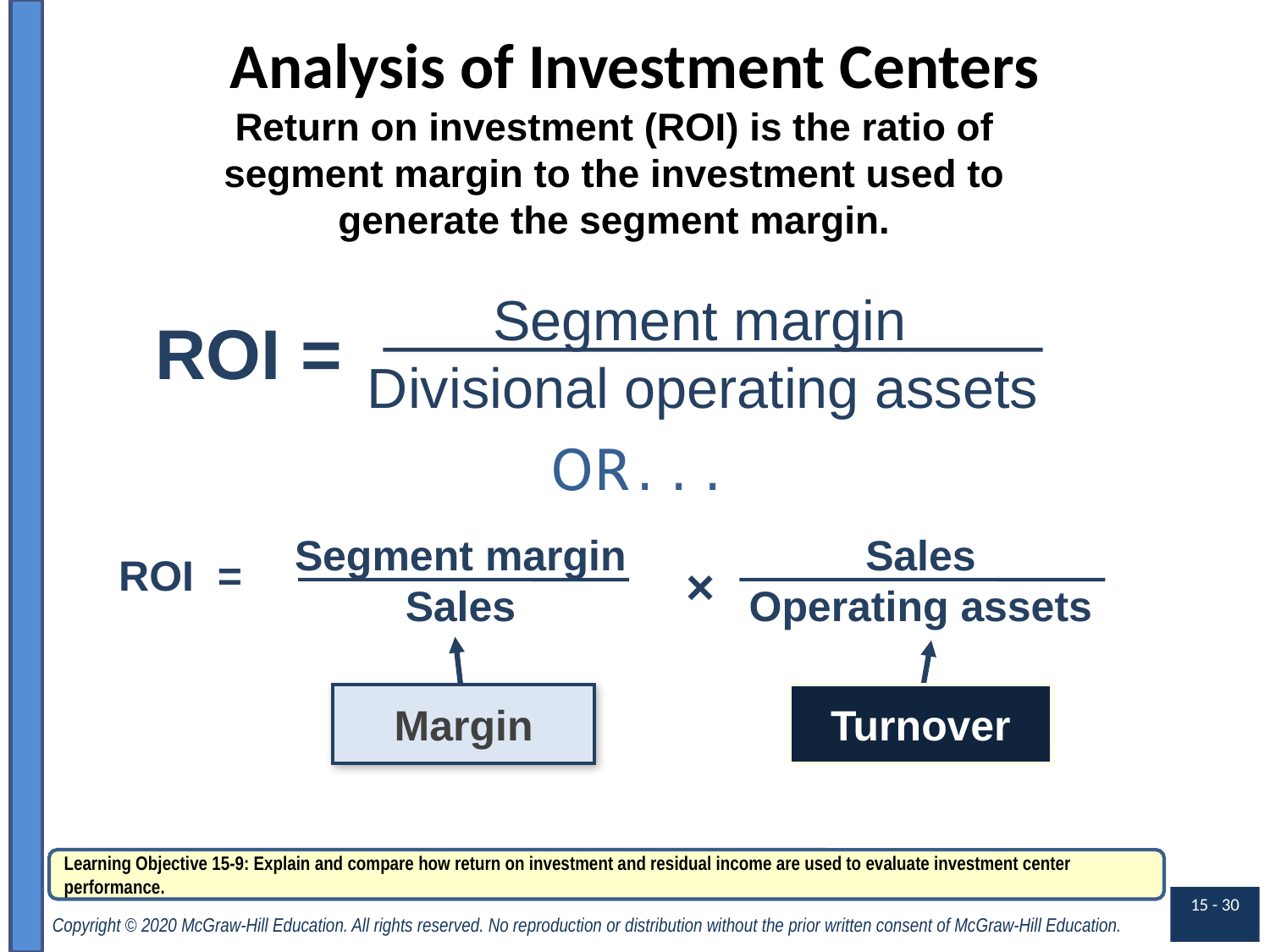

# Analysis of Investment Centers
Return on investment (ROI) is the ratio of
segment margin to the investment used to generate the segment margin.
        Segment margin
Divisional operating assets
ROI =

OR. . .
Segment margin
Sales
Sales
Operating assets
ROI  =
×

Margin
Turnover
Learning Objective 15-9: Explain and compare how return on investment and residual income are used to evaluate investment center performance.